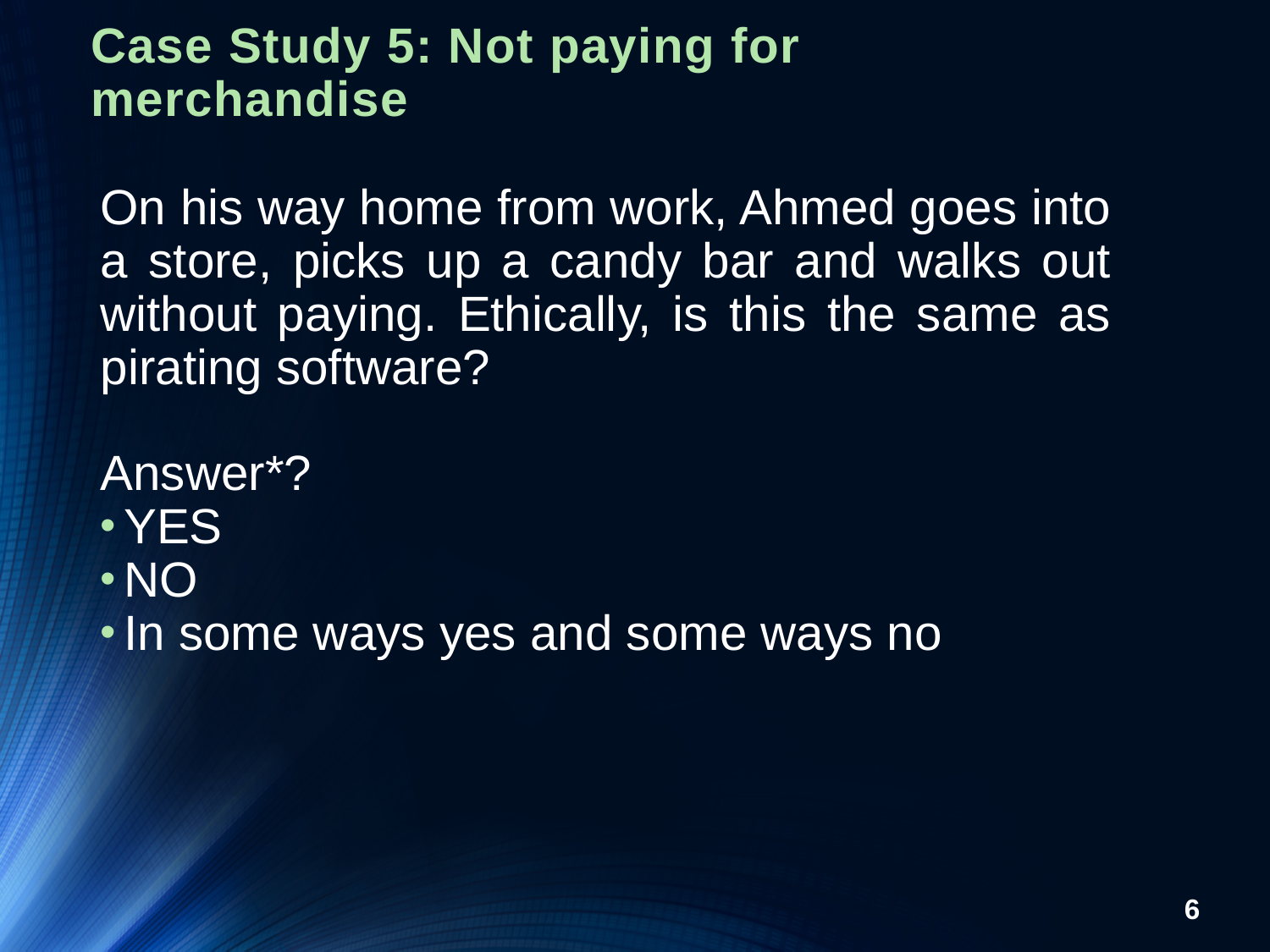

# Case Study 5: Not paying for merchandise
On his way home from work, Ahmed goes into a store, picks up a candy bar and walks out without paying. Ethically, is this the same as pirating software?

Answer*?
YES
NO
In some ways yes and some ways no
6